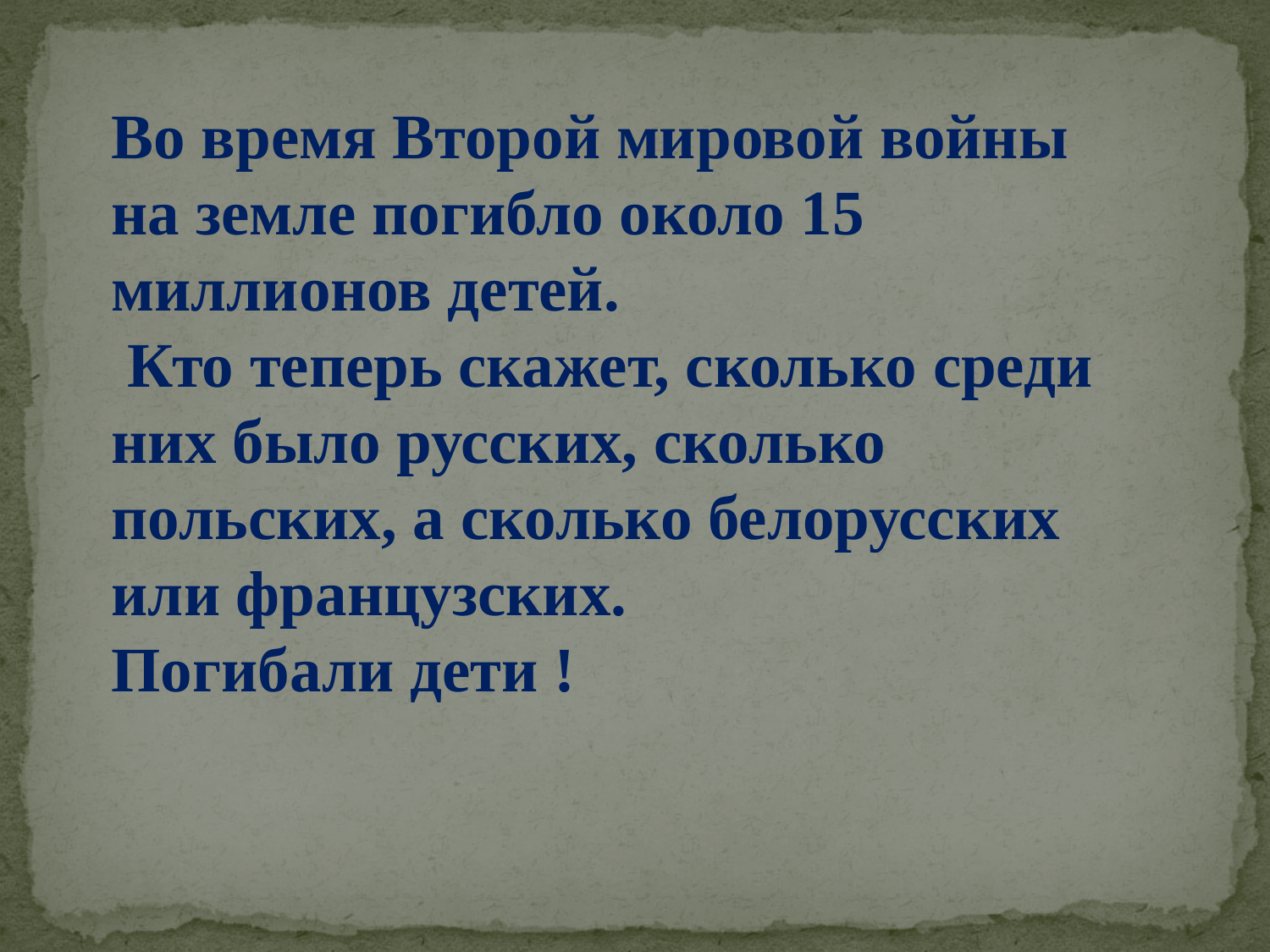

#
Во время Второй мировой войны на земле погибло около 15 миллионов детей.
 Кто теперь скажет, сколько среди них было русских, сколько польских, а сколько белорусских или французских.
Погибали дети !